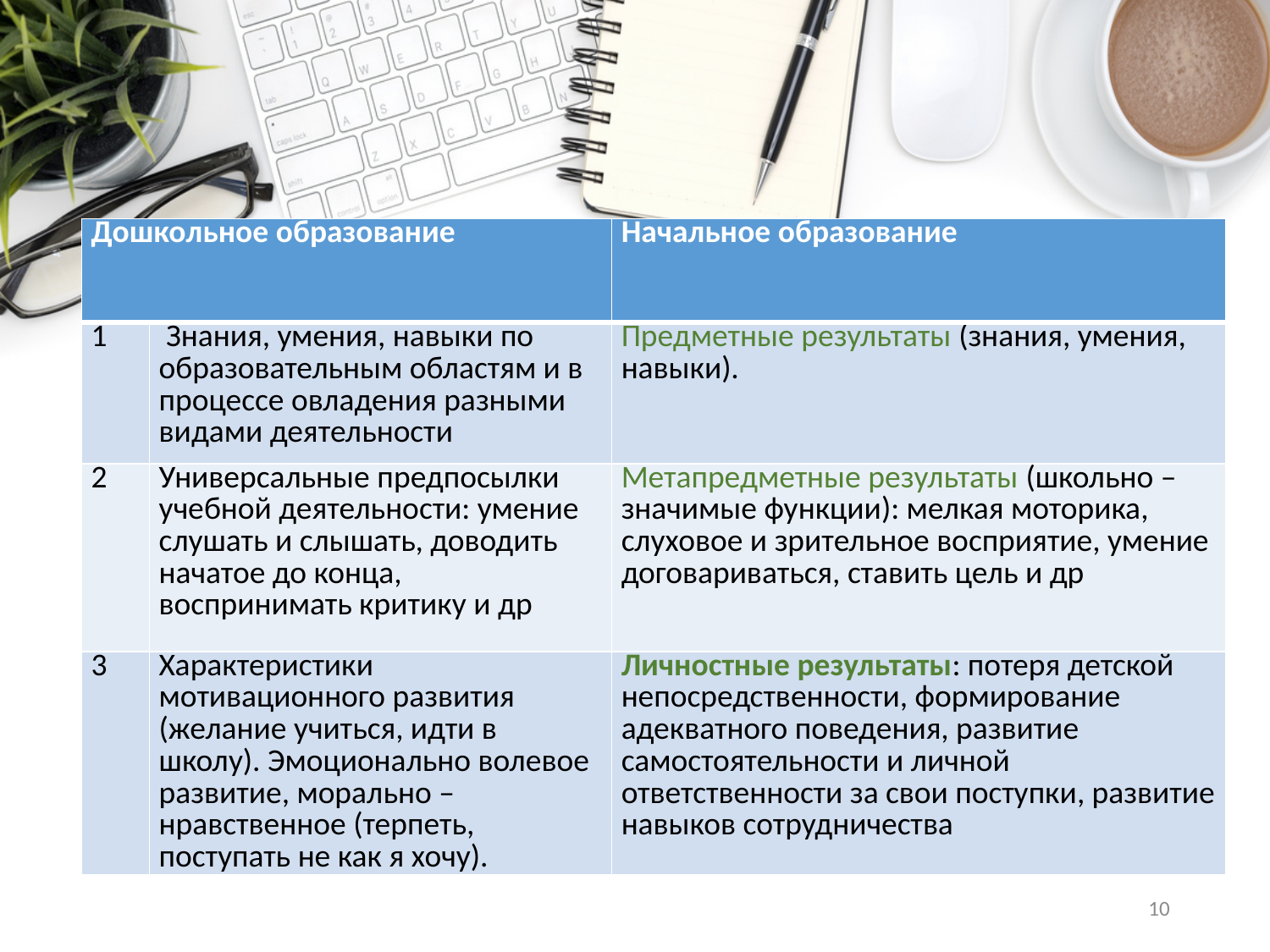

| Дошкольное образование |  | Начальное образование |
| --- | --- | --- |
| 1 | Знания, умения, навыки по образовательным областям и в процессе овладения разными видами деятельности | Предметные результаты (знания, умения, навыки). |
| 2 | Универсальные предпосылки учебной деятельности: умение слушать и слышать, доводить начатое до конца, воспринимать критику и др | Метапредметные результаты (школьно – значимые функции): мелкая моторика, слуховое и зрительное восприятие, умение договариваться, ставить цель и др |
| 3 | Характеристики мотивационного развития (желание учиться, идти в школу). Эмоционально волевое развитие, морально – нравственное (терпеть, поступать не как я хочу). | Личностные результаты: потеря детской непосредственности, формирование адекватного поведения, развитие самостоятельности и личной ответственности за свои поступки, развитие навыков сотрудничества |
10